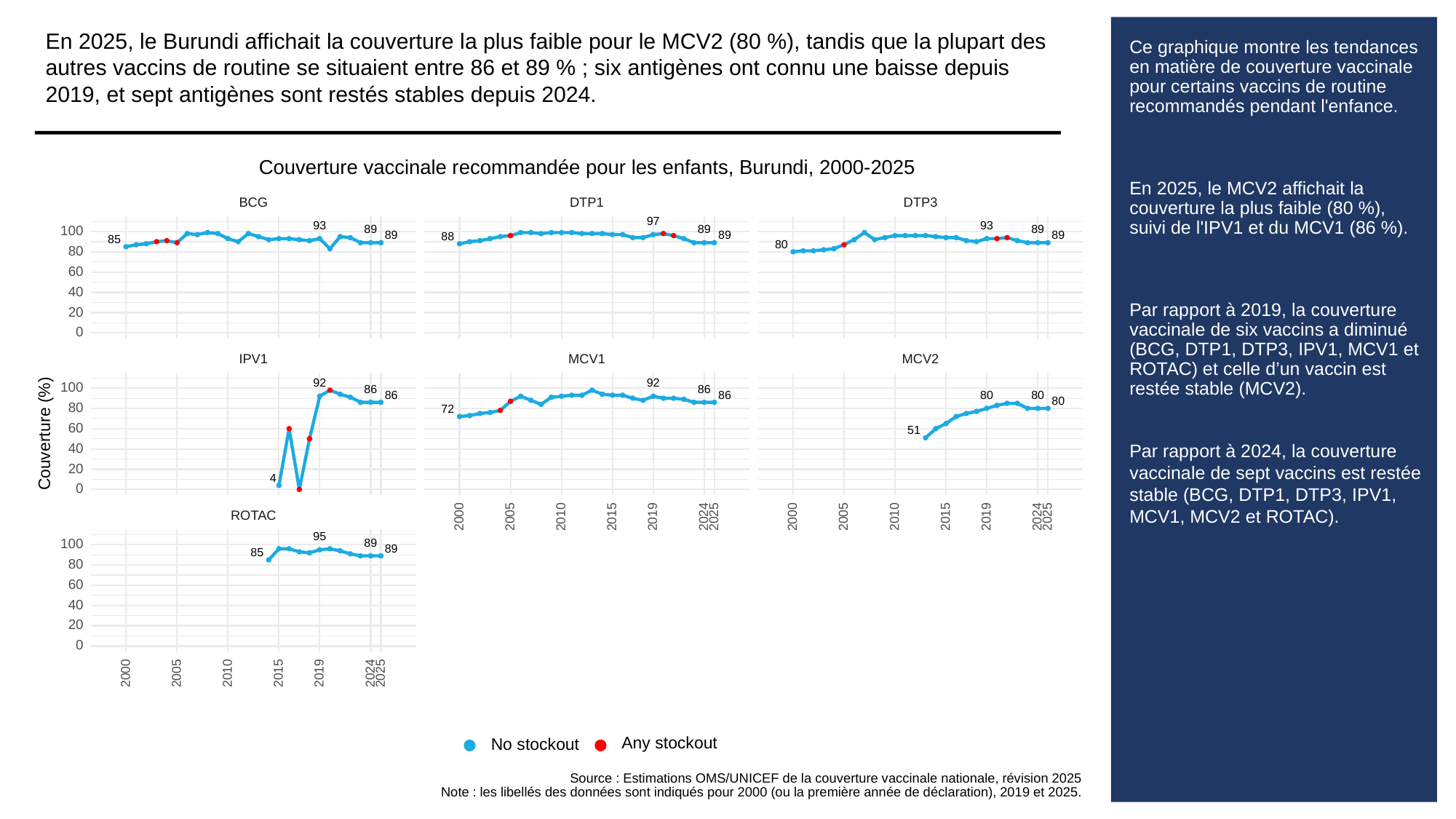

En 2025, le Burundi affichait la couverture la plus faible pour le MCV2 (80 %), tandis que la plupart des autres vaccins de routine se situaient entre 86 et 89 % ; six antigènes ont connu une baisse depuis 2019, et sept antigènes sont restés stables depuis 2024.
# Ce graphique montre les tendances en matière de couverture vaccinale pour certains vaccins de routine recommandés pendant l'enfance.

En 2025, le MCV2 affichait la couverture la plus faible (80 %), suivi de l'IPV1 et du MCV1 (86 %).

Par rapport à 2019, la couverture vaccinale de six vaccins a diminué (BCG, DTP1, DTP3, IPV1, MCV1 et ROTAC) et celle d’un vaccin est restée stable (MCV2).

Par rapport à 2024, la couverture vaccinale de sept vaccins est restée stable (BCG, DTP1, DTP3, IPV1, MCV1, MCV2 et ROTAC).

Couverture vaccinale recommandée pour les enfants, Burundi, 2000-2025
BCG
DTP3
DTP1

97

93
93
89
89
89
100

89
89
89

88

85

80

80

60

40

20

0

MCV1
MCV2
IPV1

92
92
100
86
86

86
86
80
80

80

80

72

60
Couverture (%)

51

40

20

4

0

ROTAC
2000
2005
2010
2015
2019
2024
2025
2000
2005
2010
2015
2019
2024
2025

95

89
100

89

85

80

60

40

20

0

2000
2005
2010
2015
2019
2024
2025
Any stockout
No stockout

Source : Estimations OMS/UNICEF de la couverture vaccinale nationale, révision 2025
Note : les libellés des données sont indiqués pour 2000 (ou la première année de déclaration), 2019 et 2025.